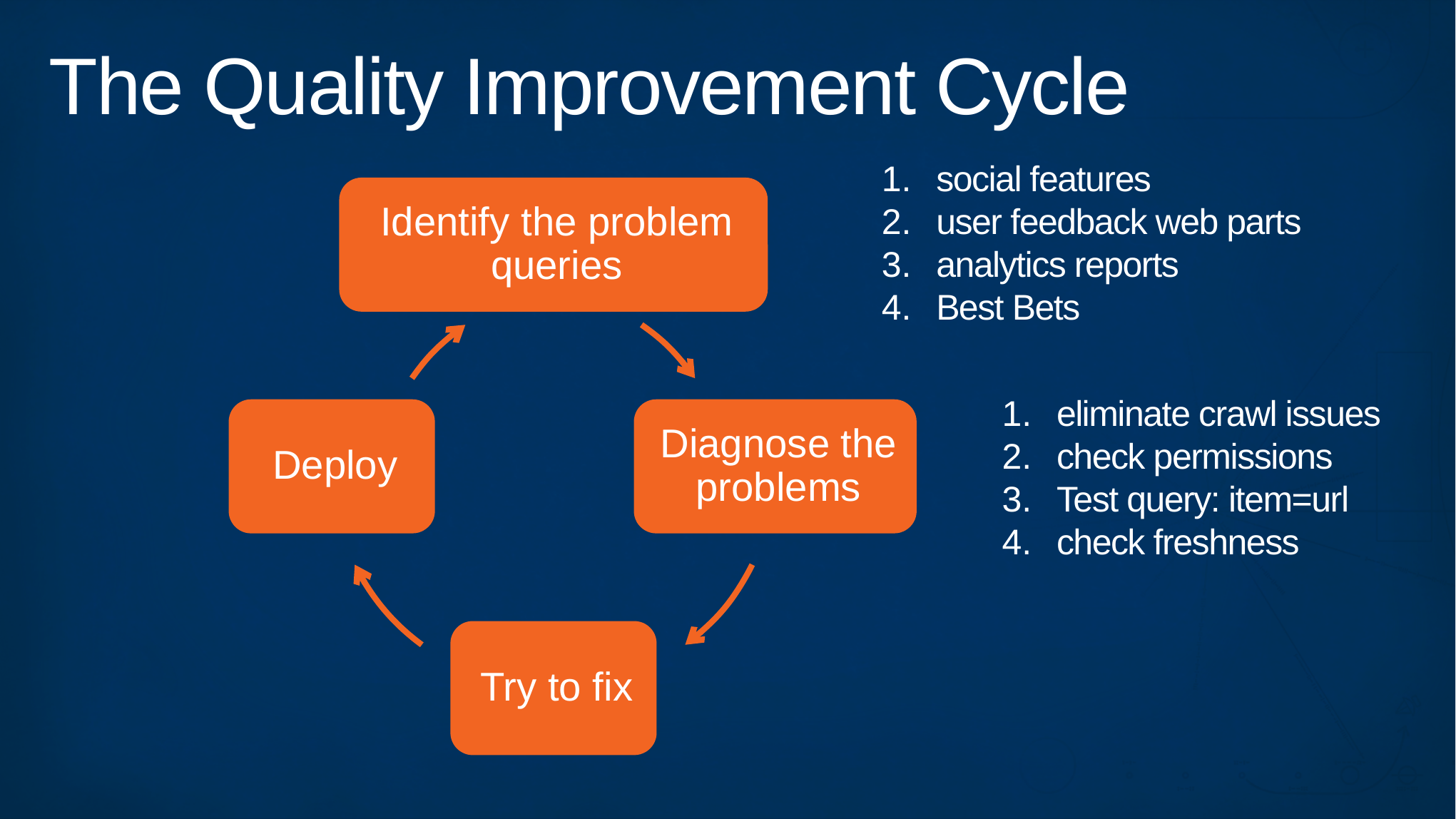

# The Quality Improvement Cycle
social features
user feedback web parts
analytics reports
Best Bets
Identify the problem queries
Diagnose the problems
Try to fix
Deploy
eliminate crawl issues
check permissions
Test query: item=url
check freshness